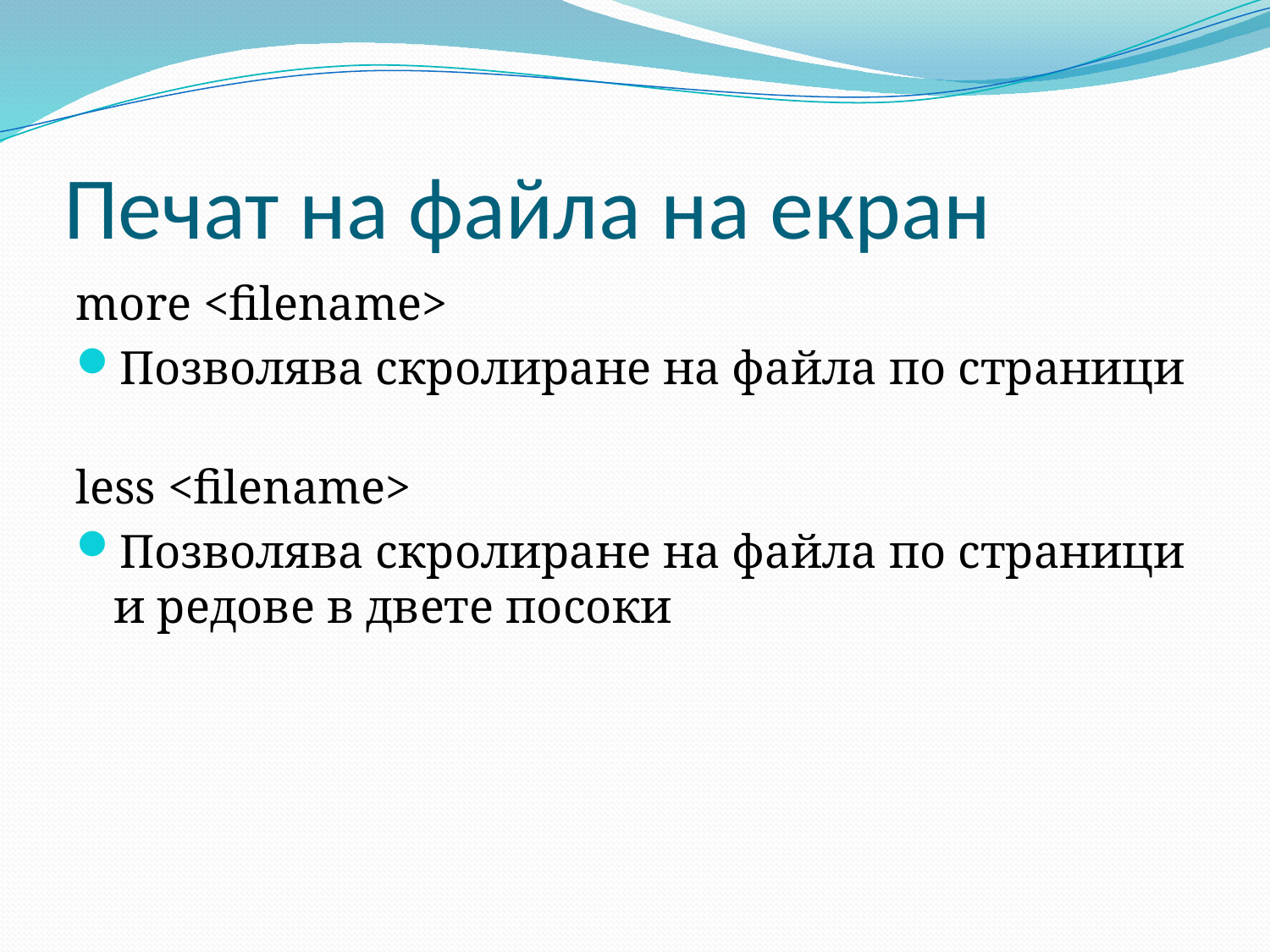

# Печат на файла на екран
more <filename>
Позволява скролиране на файла по страници
less <filename>
Позволява скролиране на файла по страници и редове в двете посоки